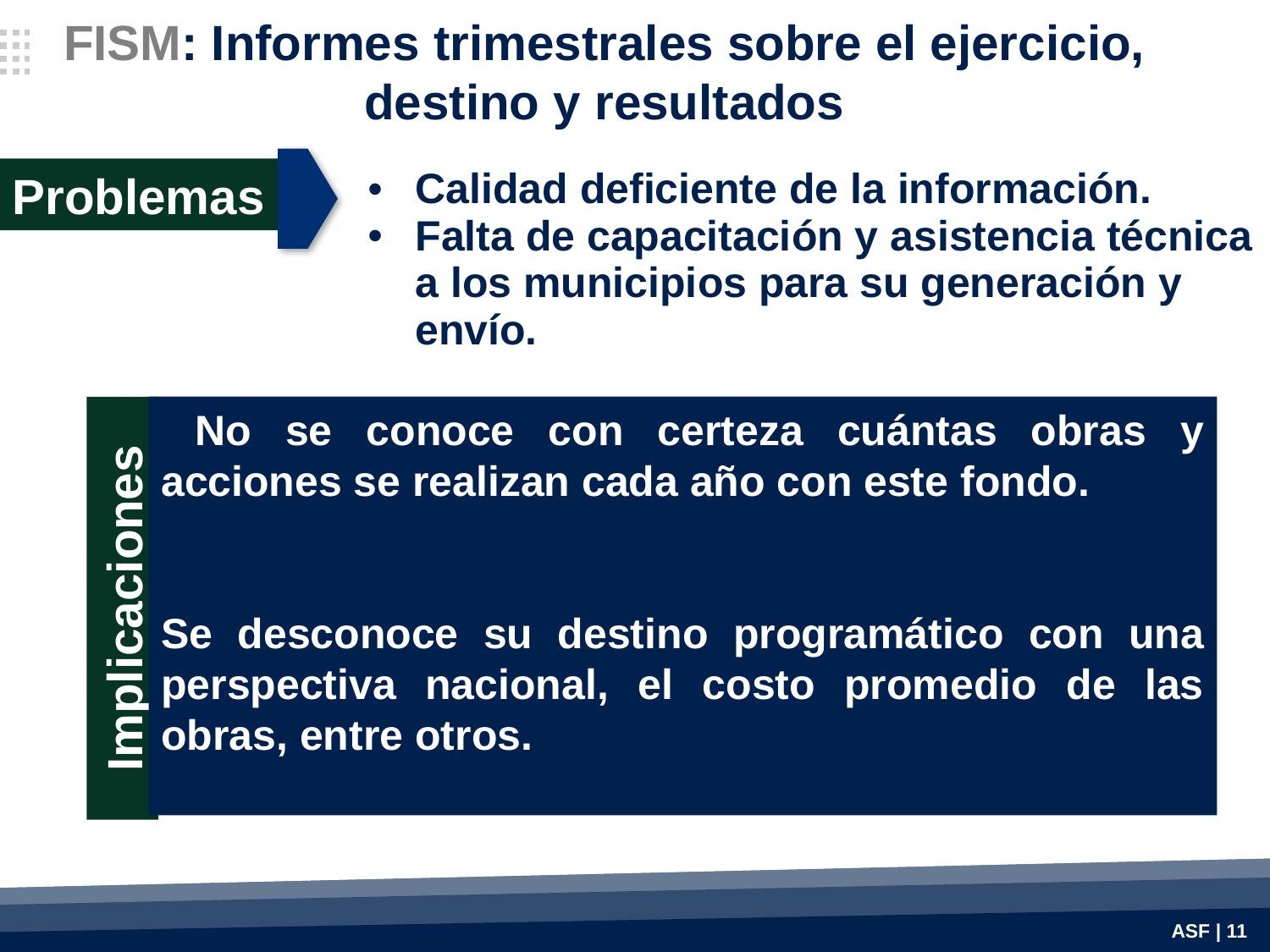

FISM: Informes trimestrales sobre el ejercicio, destino y resultados

Problemas
| Calidad deficiente de la información. Falta de capacitación y asistencia técnica a los municipios para su generación y envío. |
| --- |
 No se conoce con certeza cuántas obras y acciones se realizan cada año con este fondo.

Se desconoce su destino programático con una perspectiva nacional, el costo promedio de las obras, entre otros.

Implicaciones
ASF | 11